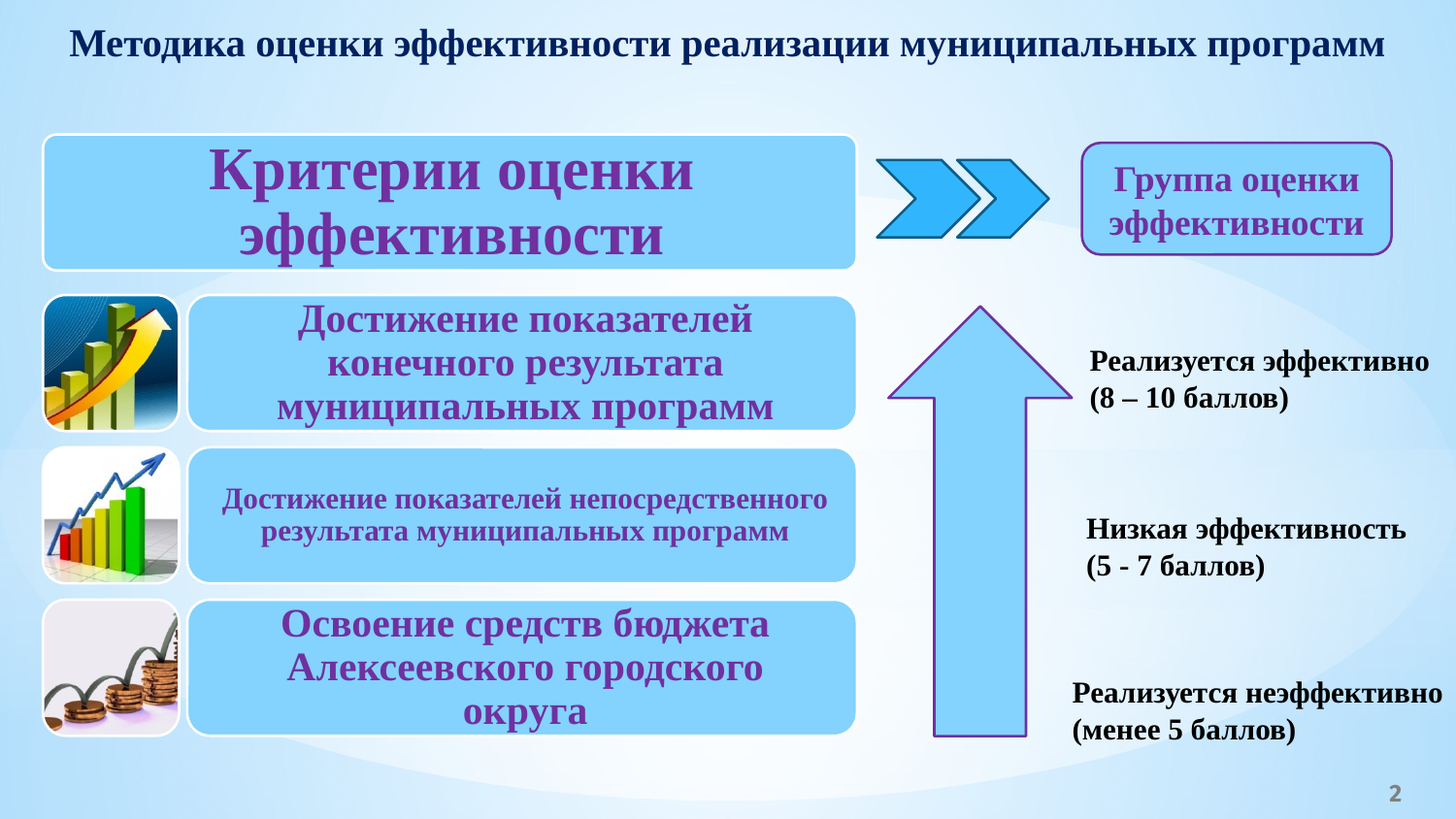

# Методика оценки эффективности реализации муниципальных программ
Критерии оценки эффективности
Достижение показателей конечного результата муниципальных программ
Достижение показателей непосредственного результата муниципальных программ
Освоение средств бюджета Алексеевского городского округа
Группа оценки эффективности

Реализуется эффективно (8 – 10 баллов)
Низкая эффективность          (5 - 7 баллов)
Реализуется неэффективно
(менее 5 баллов)
2